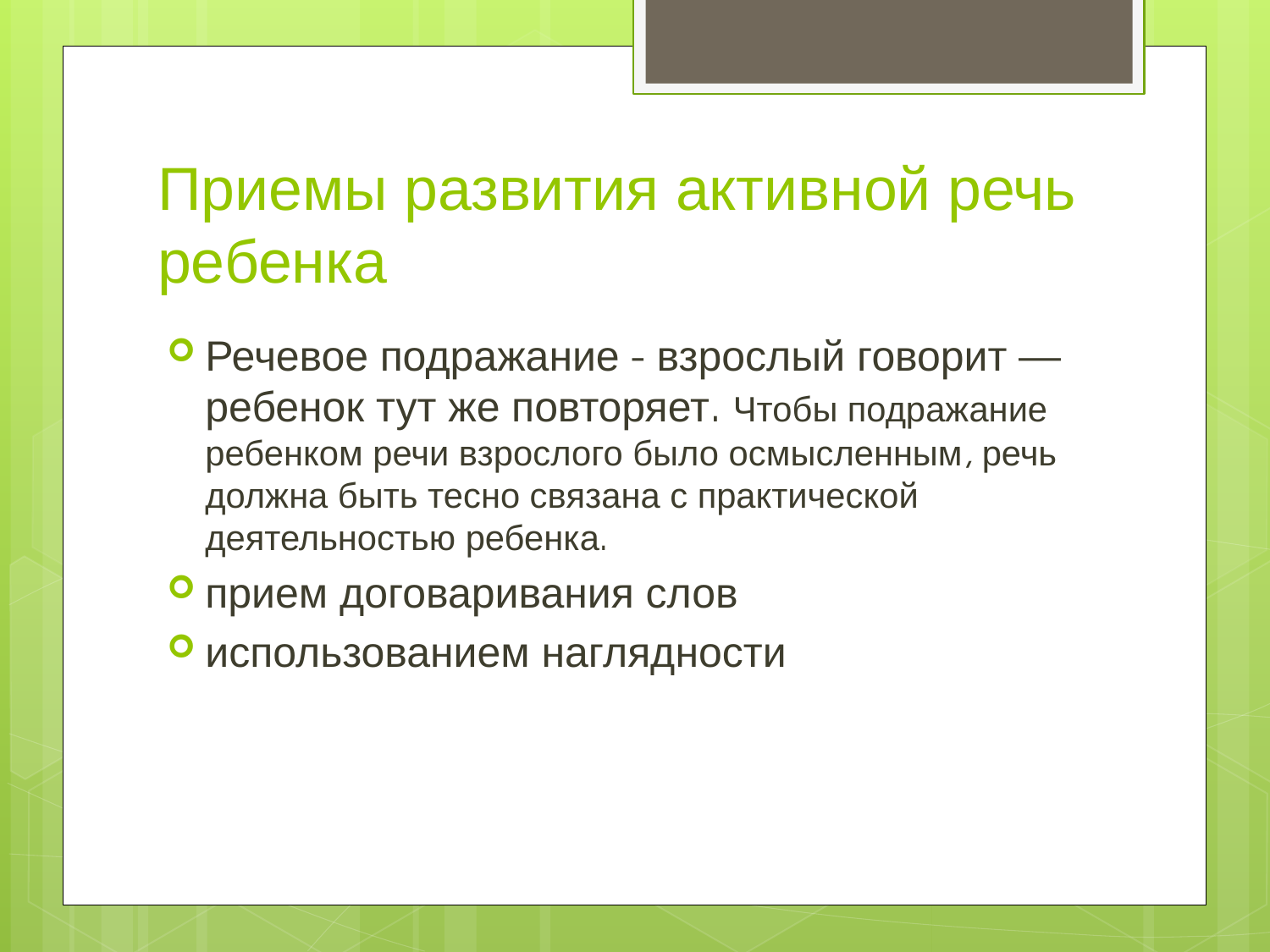

# Приемы развития активной речь ребенка
Речевое подражание - взрослый говорит — ребенок тут же повторяет. Чтобы подражание ребенком речи взрослого было осмысленным, речь должна быть тесно связана с практической деятельностью ребенка.
прием договаривания слов
использованием наглядности